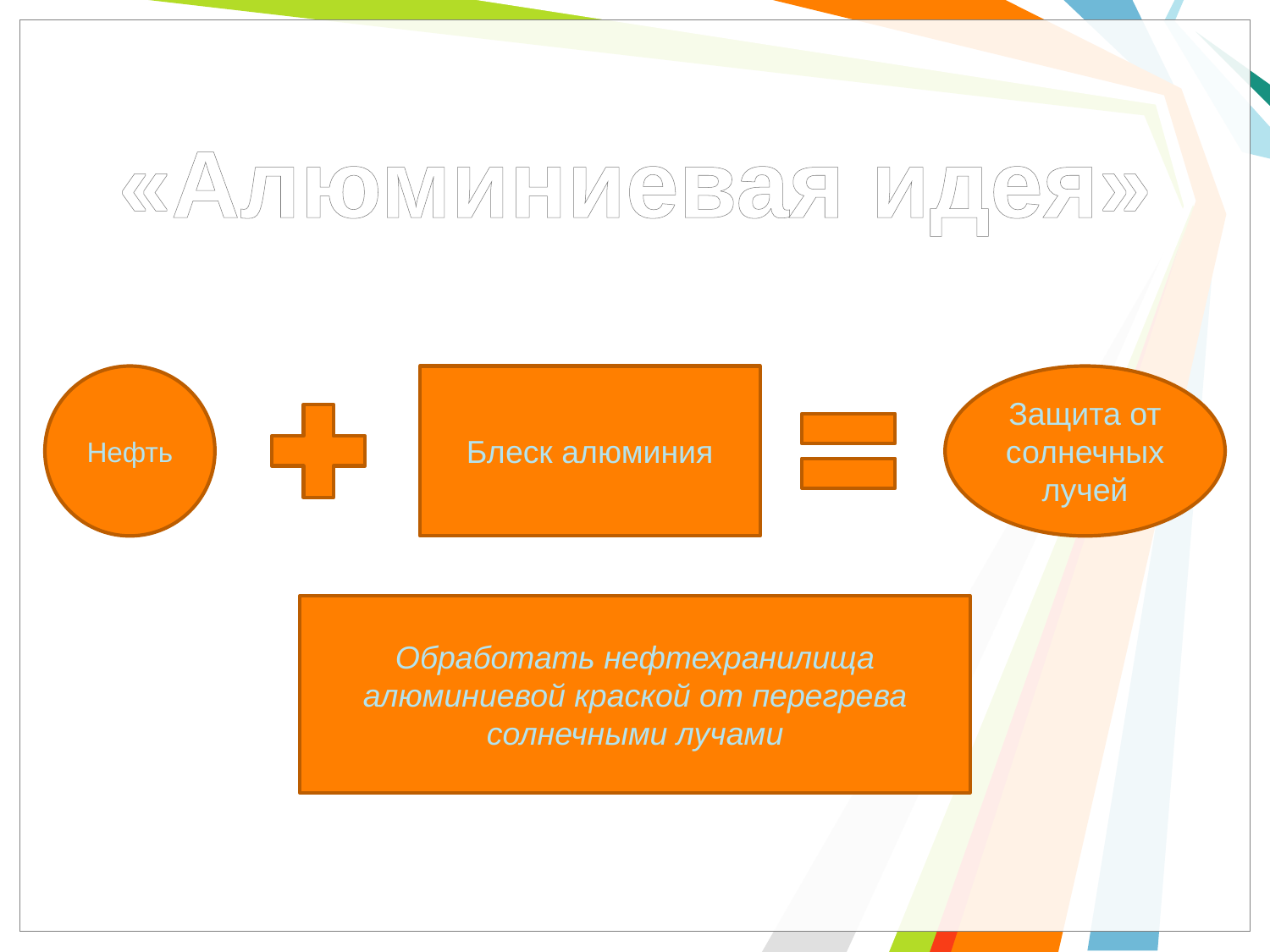

«Алюминиевая идея»
Нефть
Блеск алюминия
Защита от солнечных лучей

Обработать нефтехранилища алюминиевой краской от перегрева солнечными лучами